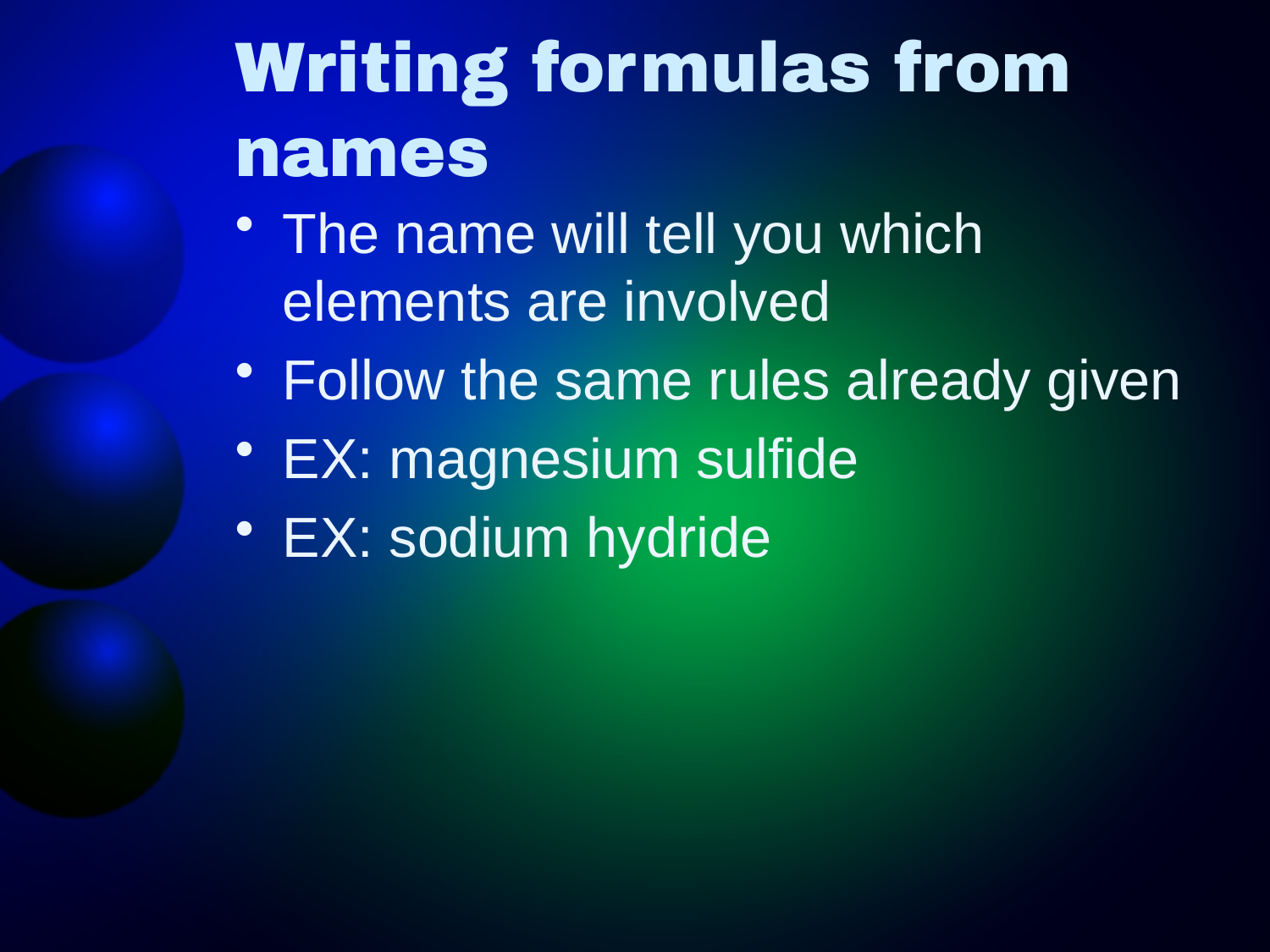

# Writing formulas from names
The name will tell you which elements are involved
Follow the same rules already given
EX: magnesium sulfide
EX: sodium hydride